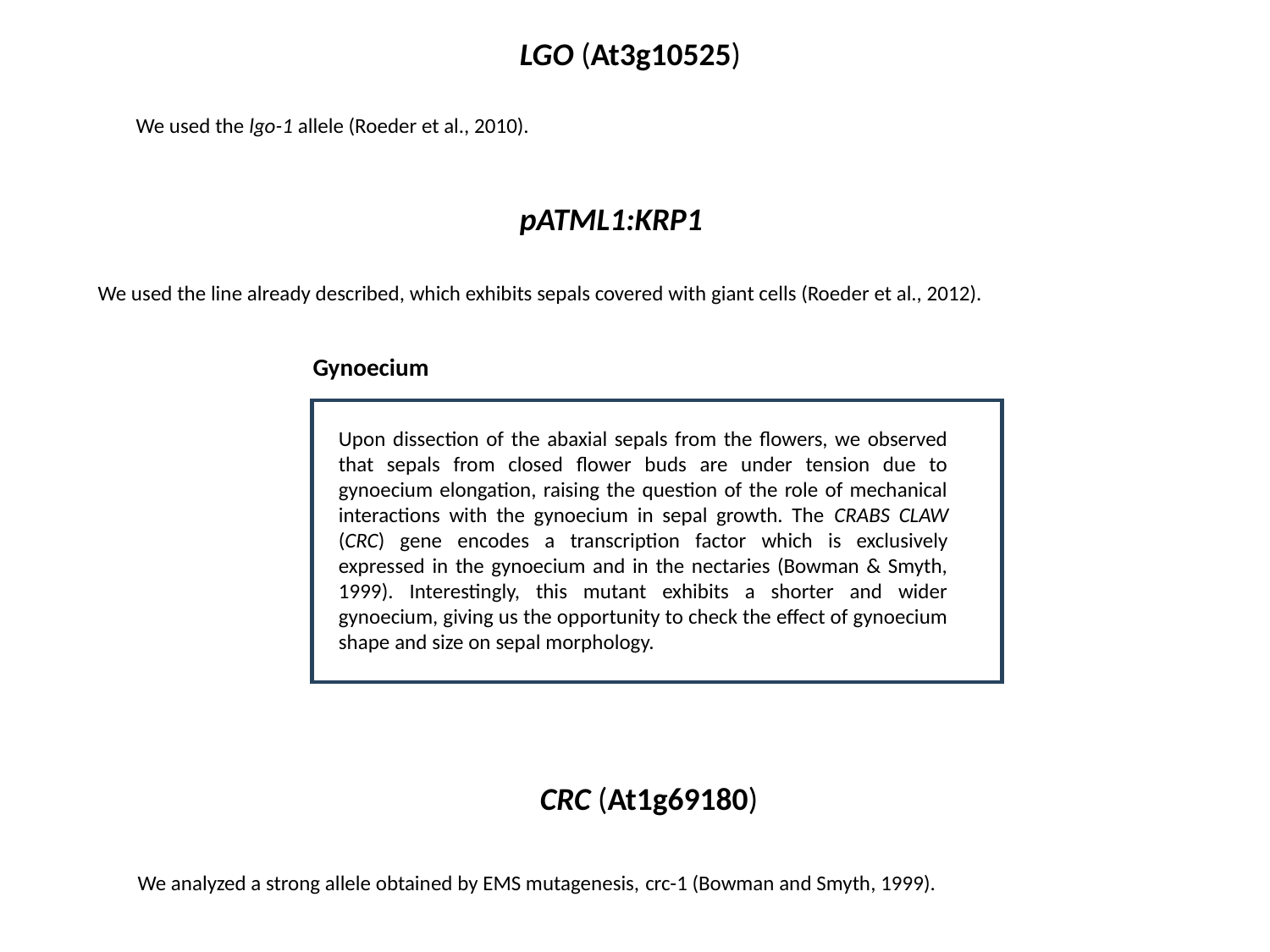

LGO (At3g10525)
We used the lgo-1 allele (Roeder et al., 2010).
pATML1:KRP1
We used the line already described, which exhibits sepals covered with giant cells (Roeder et al., 2012).
Gynoecium

Upon dissection of the abaxial sepals from the flowers, we observed that sepals from closed flower buds are under tension due to gynoecium elongation, raising the question of the role of mechanical interactions with the gynoecium in sepal growth. The CRABS CLAW (CRC) gene encodes a transcription factor which is exclusively expressed in the gynoecium and in the nectaries (Bowman & Smyth, 1999). Interestingly, this mutant exhibits a shorter and wider gynoecium, giving us the opportunity to check the effect of gynoecium shape and size on sepal morphology.
CRC (At1g69180)
We analyzed a strong allele obtained by EMS mutagenesis, crc-1 (Bowman and Smyth, 1999).